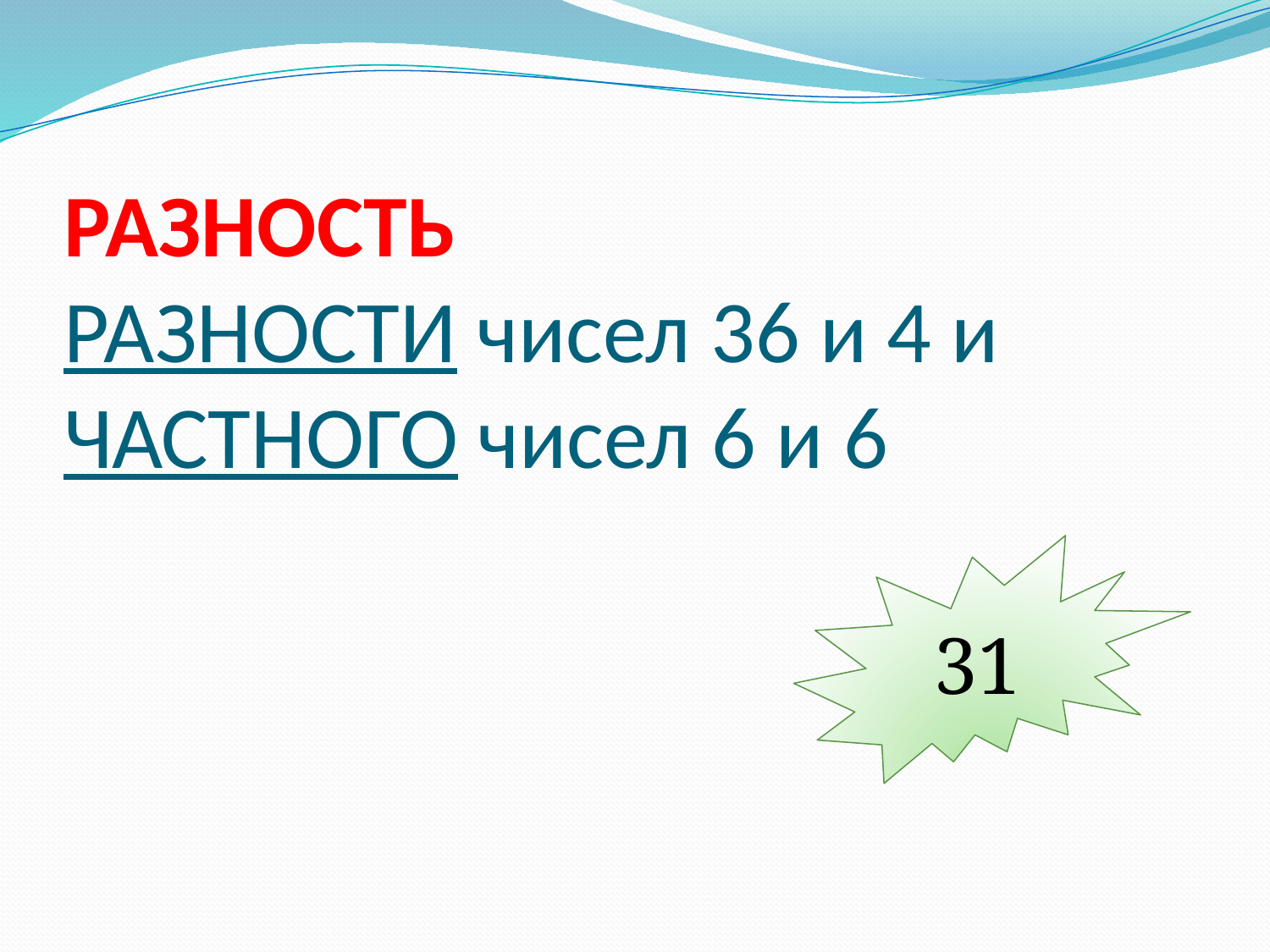

# РАЗНОСТЬ РАЗНОСТИ чисел 36 и 4 и ЧАСТНОГО чисел 6 и 6
31